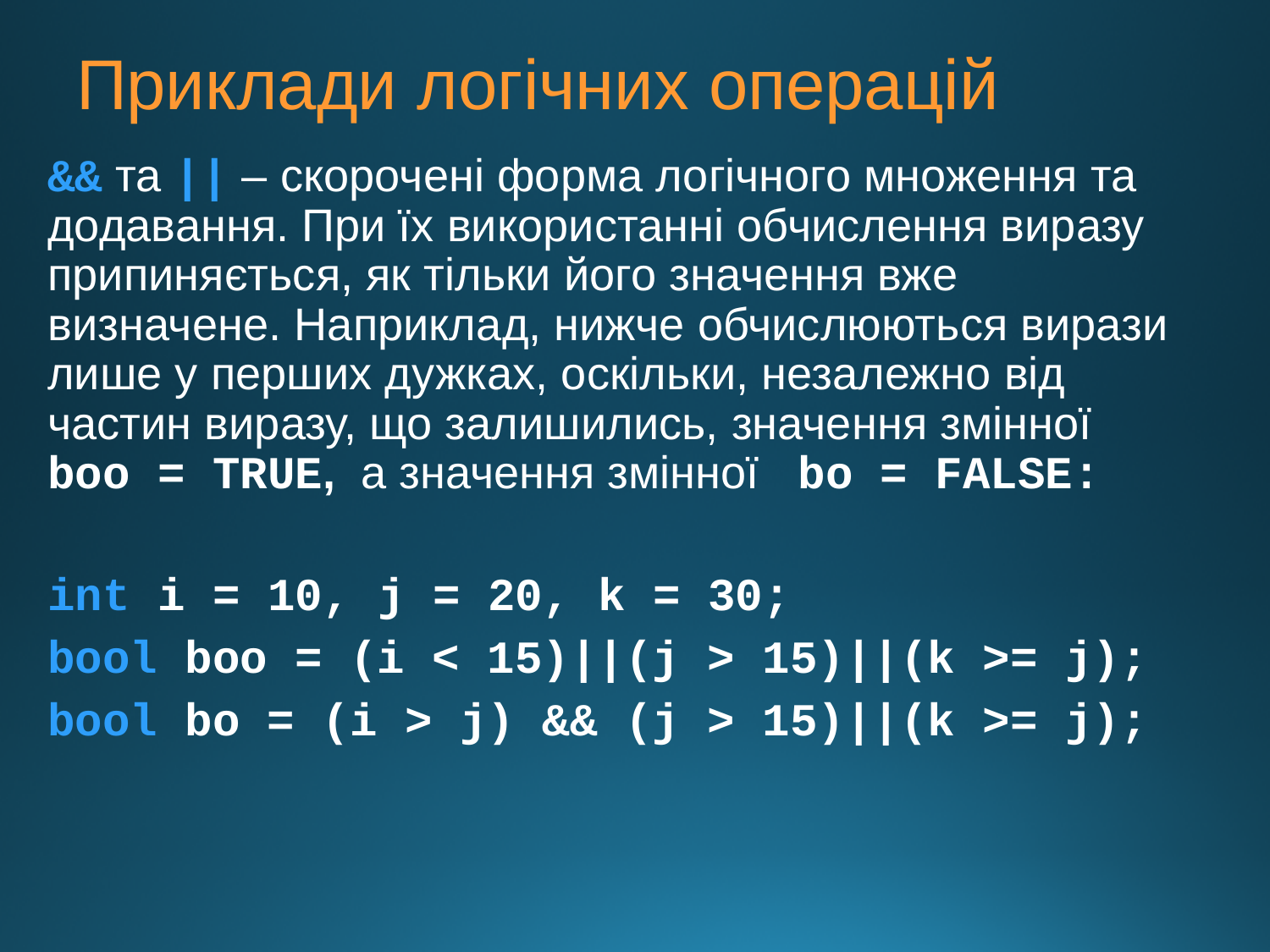

# Приклади логічних операцій
&& та || – скорочені форма логічного множення та додавання. При їх використанні обчислення виразу припиняється, як тільки його значення вже визначене. Наприклад, нижче обчислюються вирази лише у перших дужках, оскільки, незалежно від частин виразу, що залишились, значення змінної   boo = TRUE,  а значення змінної   bo = FALSE:

int i = 10, j = 20, k = 30;
bool boo = (i < 15)||(j > 15)||(k >= j);
bool bo = (i > j) && (j > 15)||(k >= j);